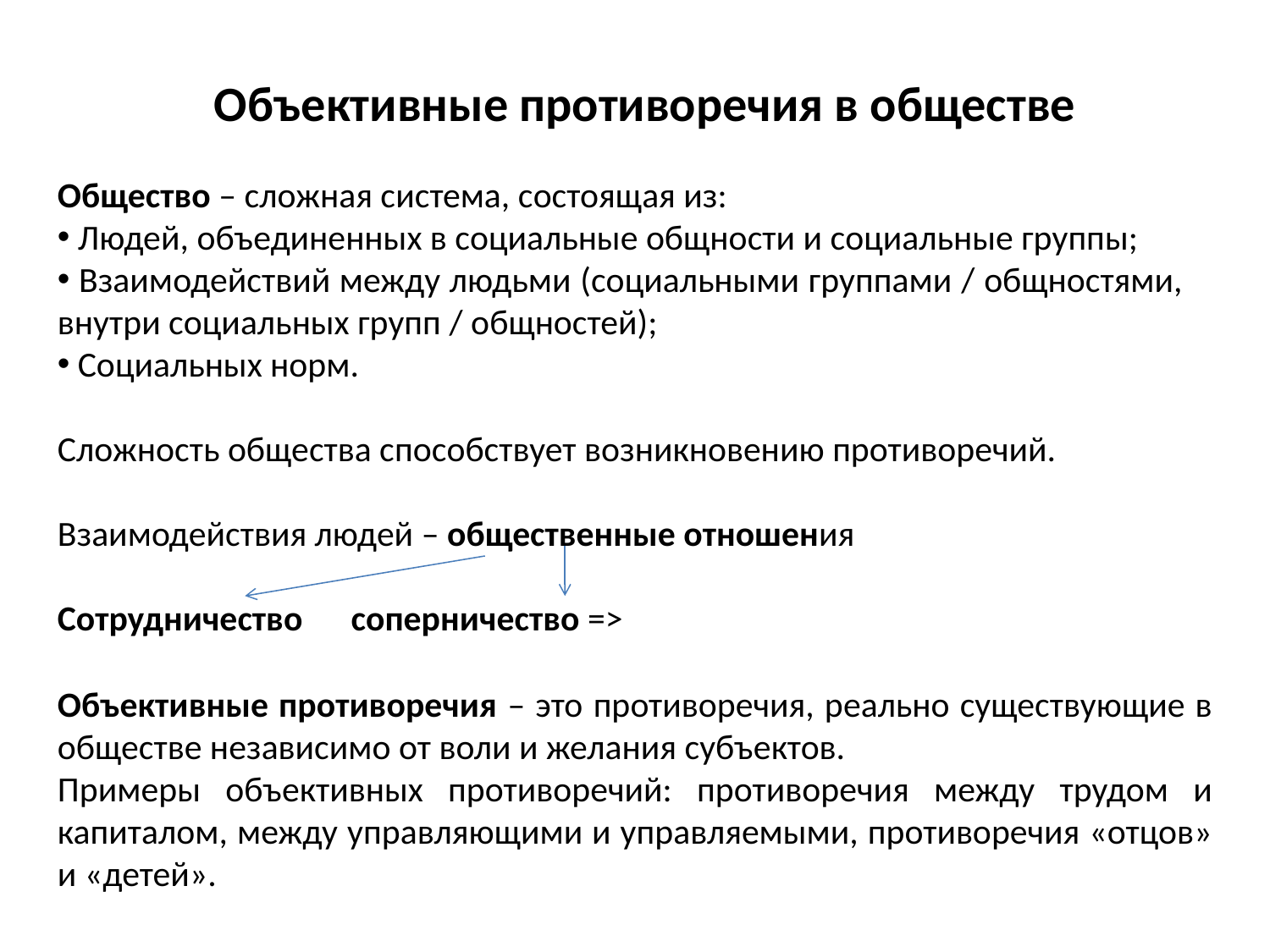

Объективные противоречия в обществе
Общество – сложная система, состоящая из:
 Людей, объединенных в социальные общности и социальные группы;
 Взаимодействий между людьми (социальными группами / общностями, внутри социальных групп / общностей);
 Социальных норм.

Сложность общества способствует возникновению противоречий.

Взаимодействия людей – общественные отношения

Сотрудничество      соперничество =>
Объективные противоречия – это противоречия, реально существующие в обществе независимо от воли и желания субъектов.
Примеры объективных противоречий: противоречия между трудом и капиталом, между управляющими и управляемыми, противоречия «отцов» и «детей».